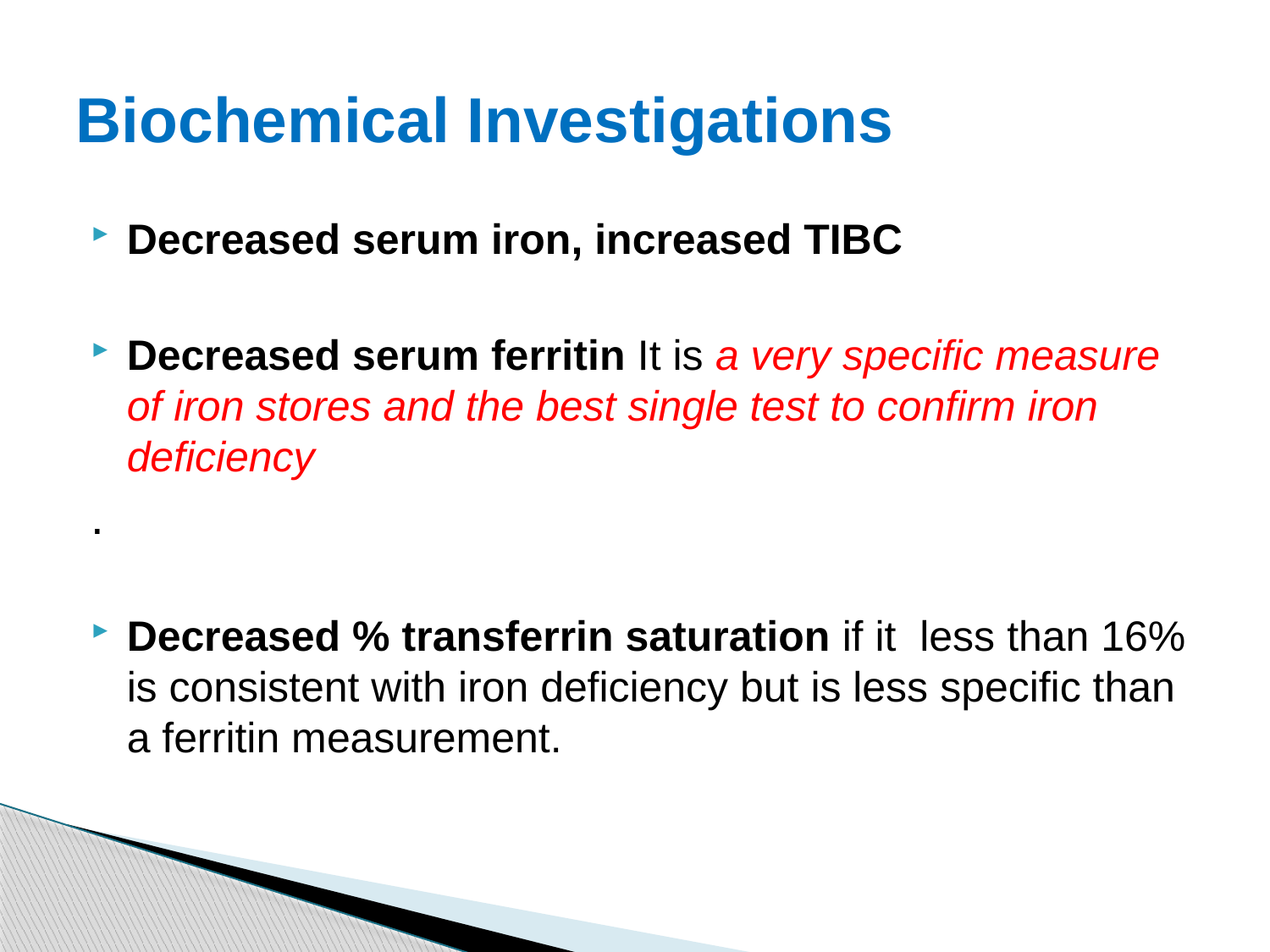

# Biochemical Investigations
Decreased serum iron, increased TIBC

Decreased serum ferritin It is a very specific measure of iron stores and the best single test to confirm iron deficiency
.

Decreased % transferrin saturation if it  less than 16% is consistent with iron deficiency but is less specific than a ferritin measurement.